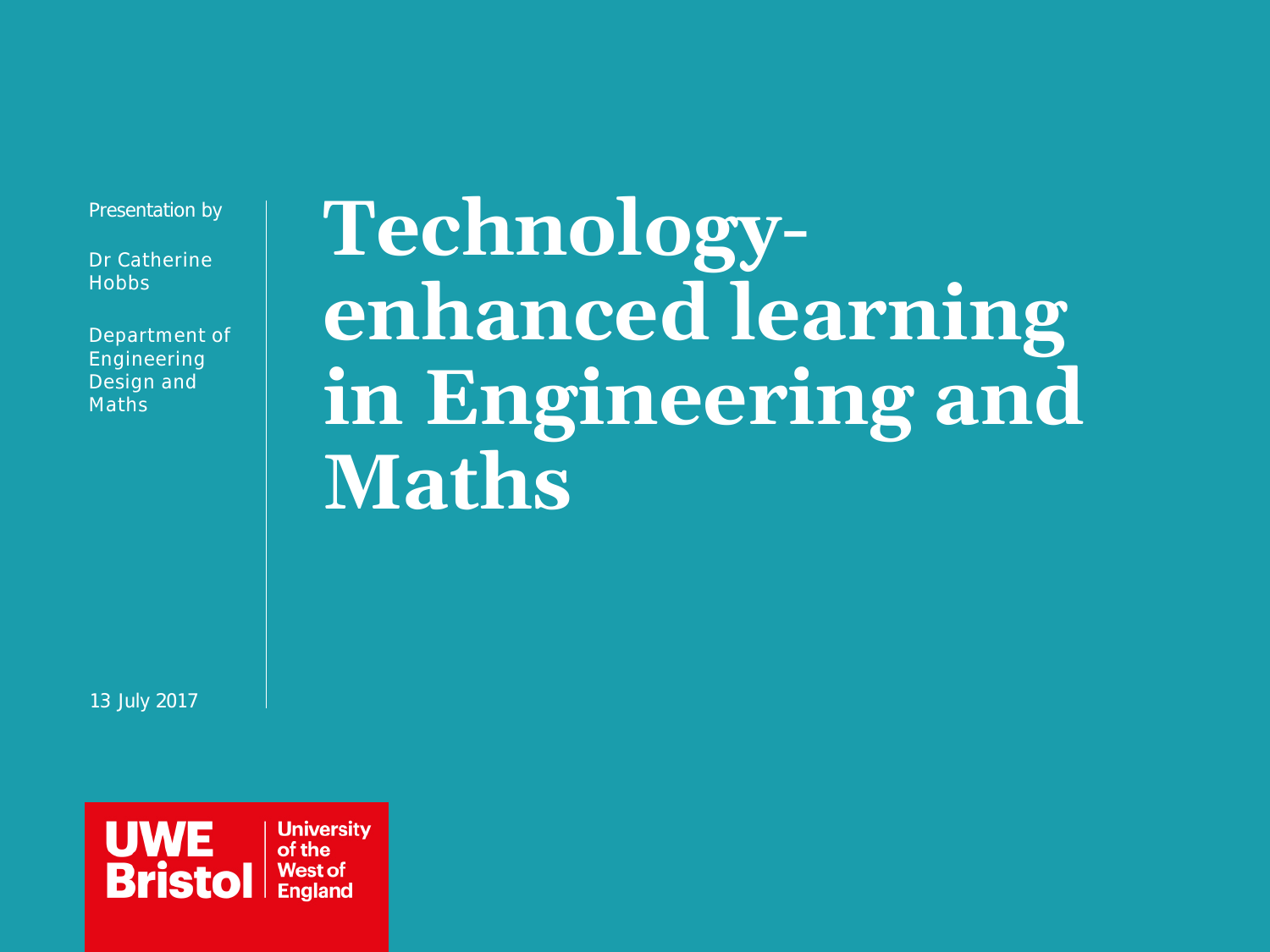

Technology-enhanced learning in Engineering and Maths

Presentation by

Dr Catherine Hobbs
Department of Engineering Design and Maths
13 July 2017